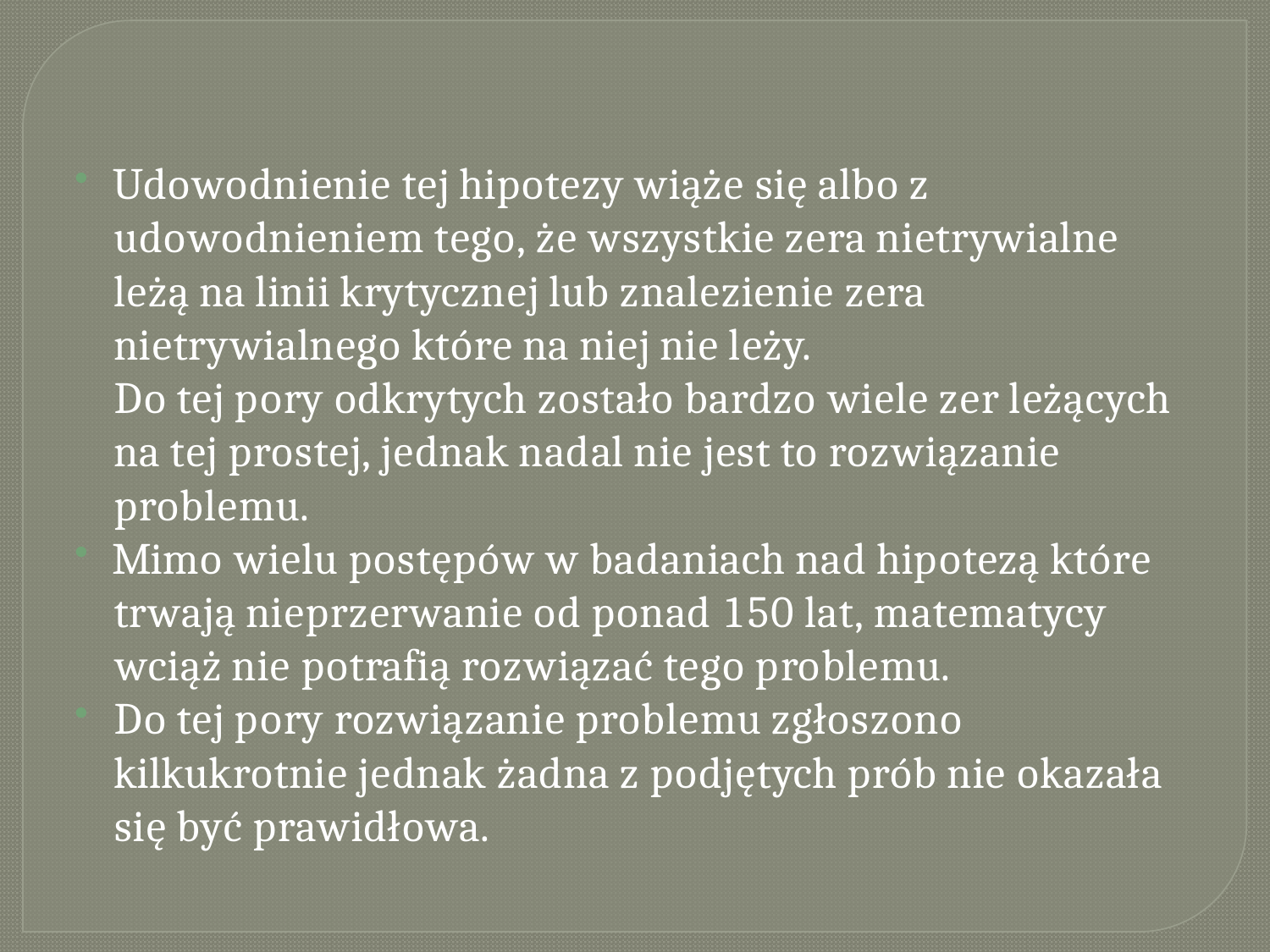

Udowodnienie tej hipotezy wiąże się albo z udowodnieniem tego, że wszystkie zera nietrywialne leżą na linii krytycznej lub znalezienie zera nietrywialnego które na niej nie leży.
Do tej pory odkrytych zostało bardzo wiele zer leżących na tej prostej, jednak nadal nie jest to rozwiązanie problemu.
Mimo wielu postępów w badaniach nad hipotezą które trwają nieprzerwanie od ponad 150 lat, matematycy wciąż nie potrafią rozwiązać tego problemu.
Do tej pory rozwiązanie problemu zgłoszono kilkukrotnie jednak żadna z podjętych prób nie okazała się być prawidłowa.